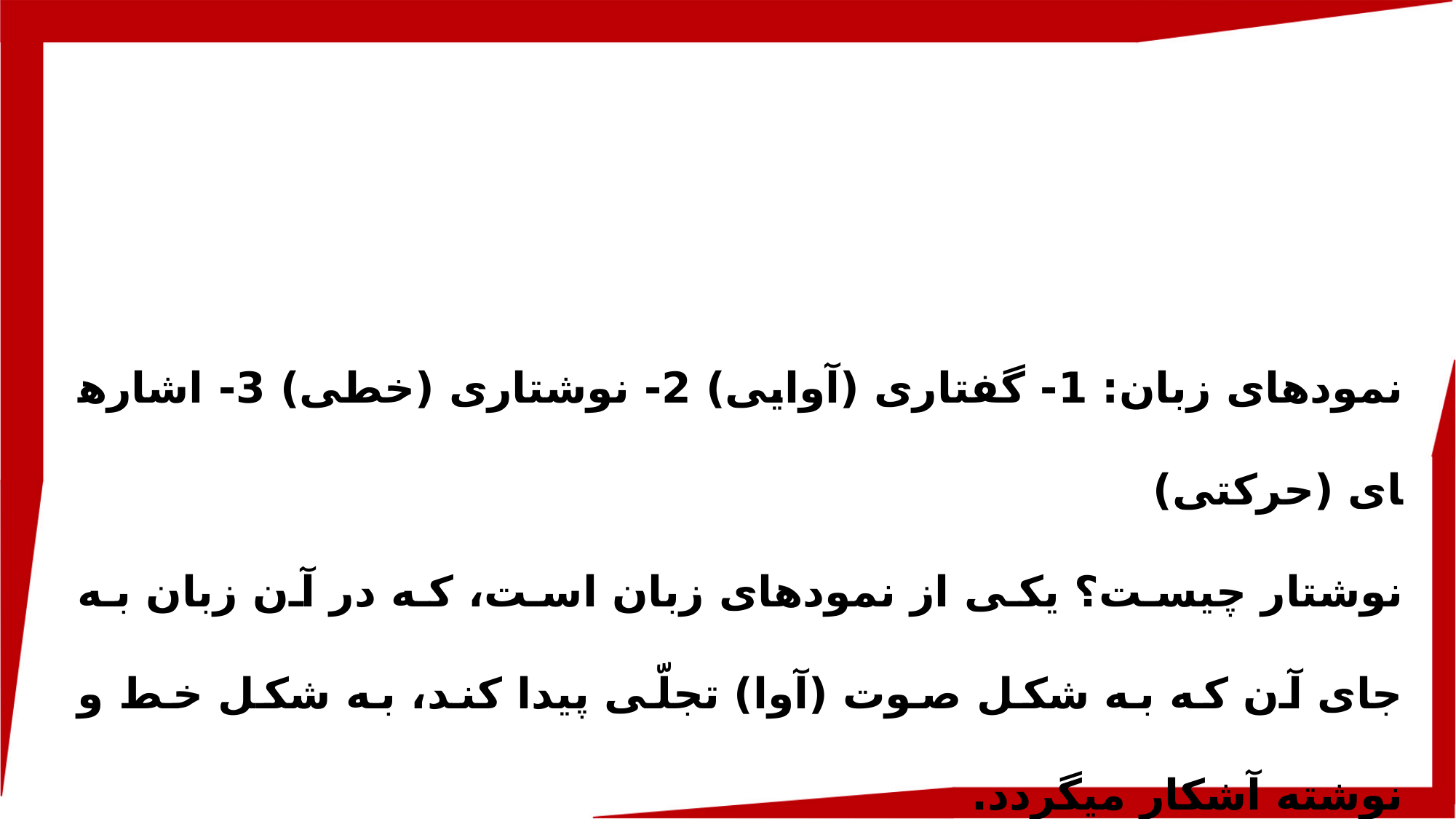

نمودهای زبان: 1- گفتاری (آوایی) 2- نوشتاری (خطی) 3- اشاره­ای (حرکتی)
نوشتار چیست؟ یکی از نمودهای زبان است، که در آن زبان به جای آن که به شکل صوت (آوا) تجلّی پیدا کند، به شکل خط و نوشته آشکار می­گردد.